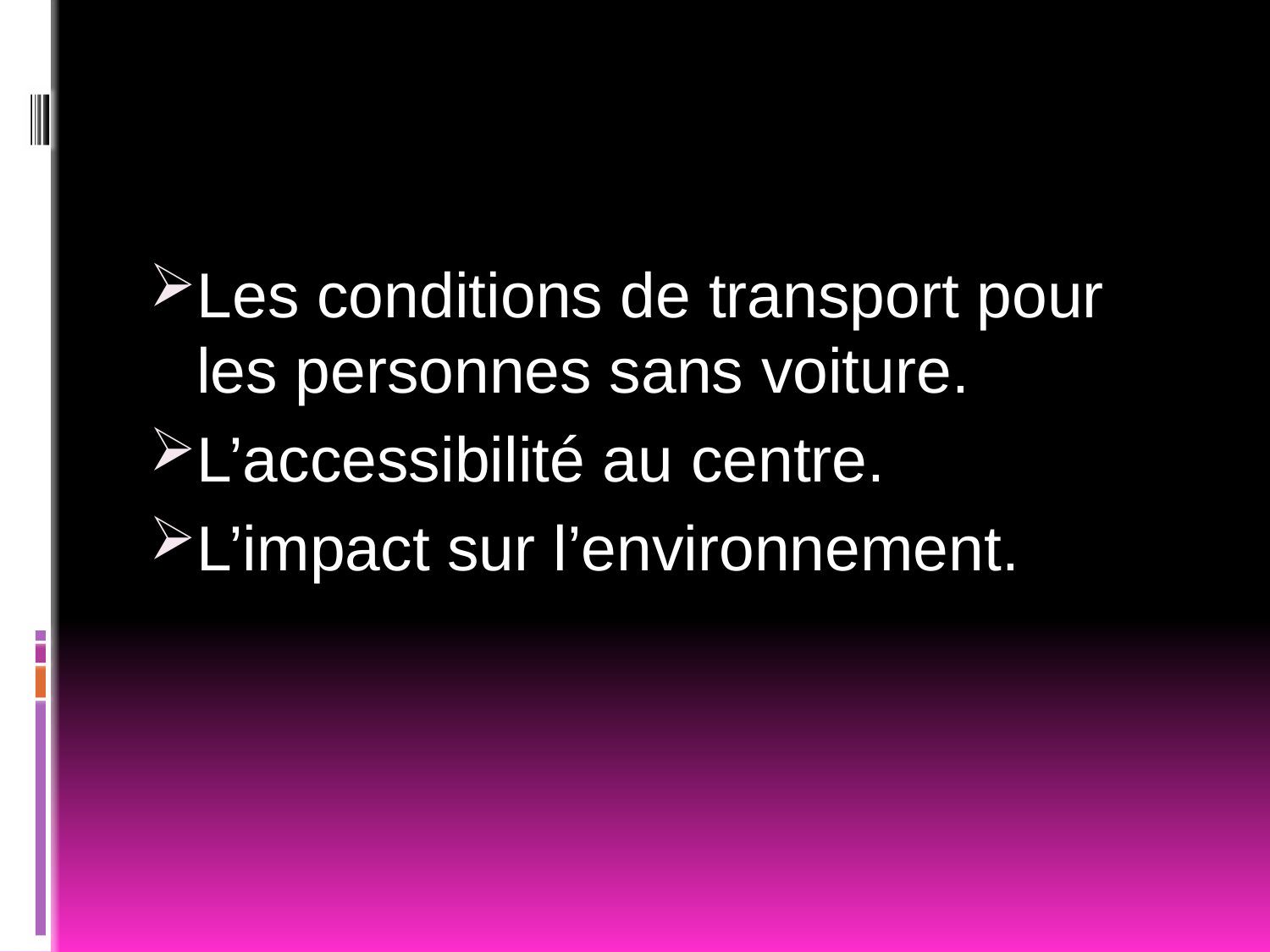

Les conditions de transport pour les personnes sans voiture.
L’accessibilité au centre.
L’impact sur l’environnement.